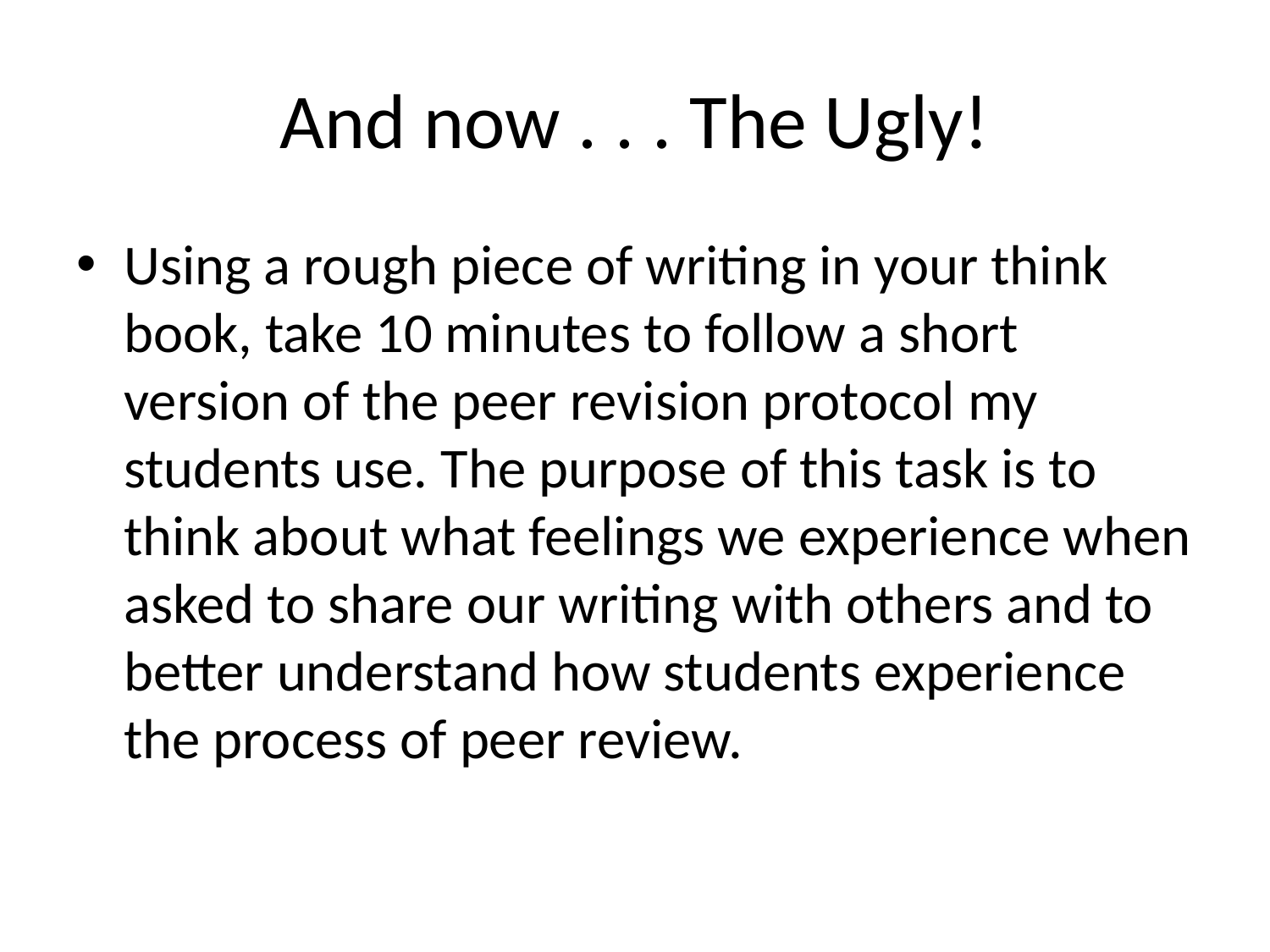

# And now . . . The Ugly!
Using a rough piece of writing in your think book, take 10 minutes to follow a short version of the peer revision protocol my students use. The purpose of this task is to think about what feelings we experience when asked to share our writing with others and to better understand how students experience the process of peer review.